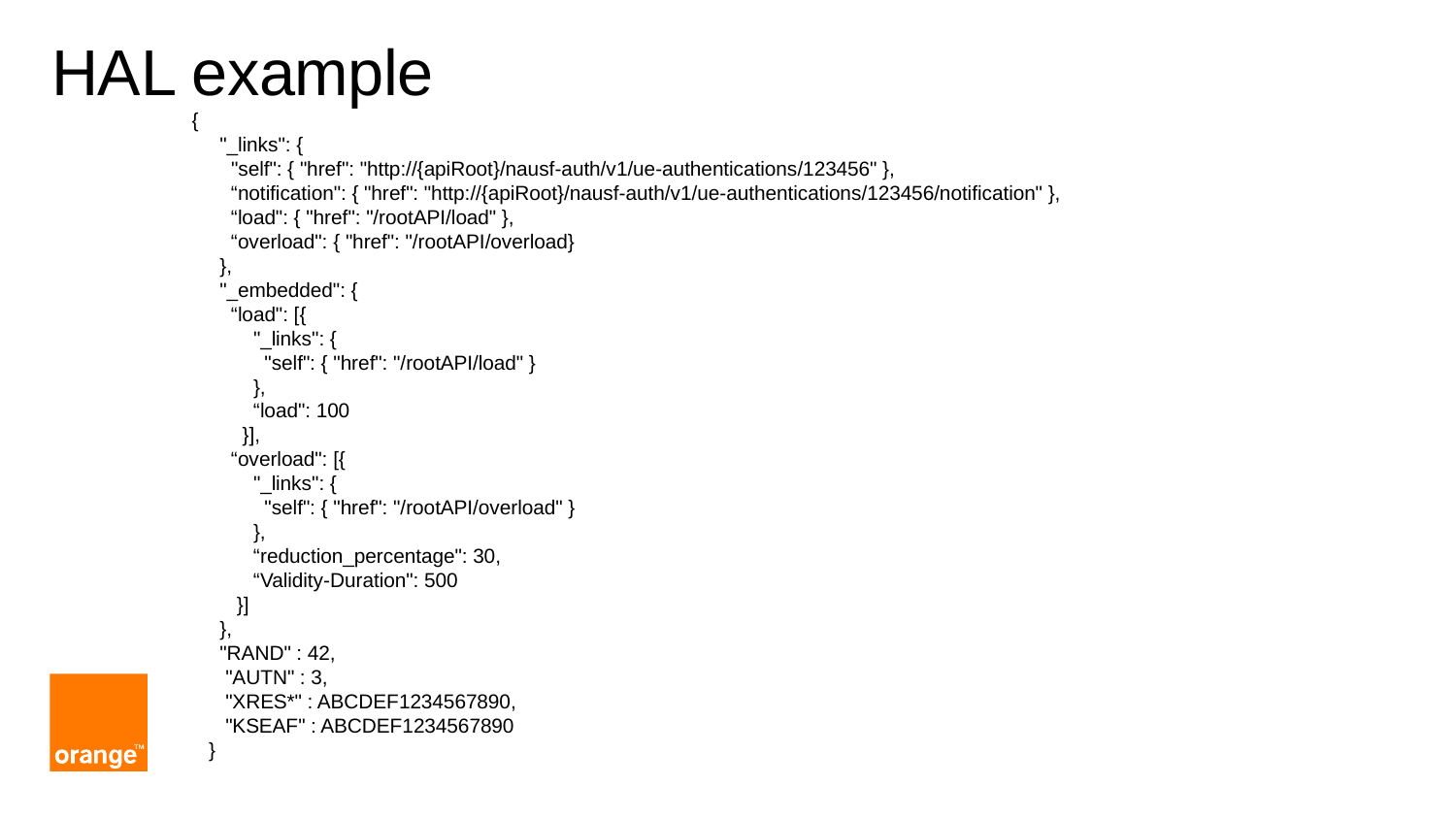

# HAL example
{
     "_links": {
       "self": { "href": "http://{apiRoot}/nausf-auth/v1/ue-authentications/123456" },
       “notification": { "href": "http://{apiRoot}/nausf-auth/v1/ue-authentications/123456/notification" },
       “load": { "href": "/rootAPI/load" },
       “overload": { "href": "/rootAPI/overload}
     },
     "_embedded": {
       “load": [{
           "_links": {
             "self": { "href": "/rootAPI/load" }
           },
           “load": 100
         }],
       “overload": [{
           "_links": {
             "self": { "href": "/rootAPI/overload" }
           },
           “reduction_percentage": 30,
           “Validity-Duration": 500
        }]
     },
     "RAND" : 42,
      "AUTN" : 3,
      "XRES*" : ABCDEF1234567890,
      "KSEAF" : ABCDEF1234567890
   }